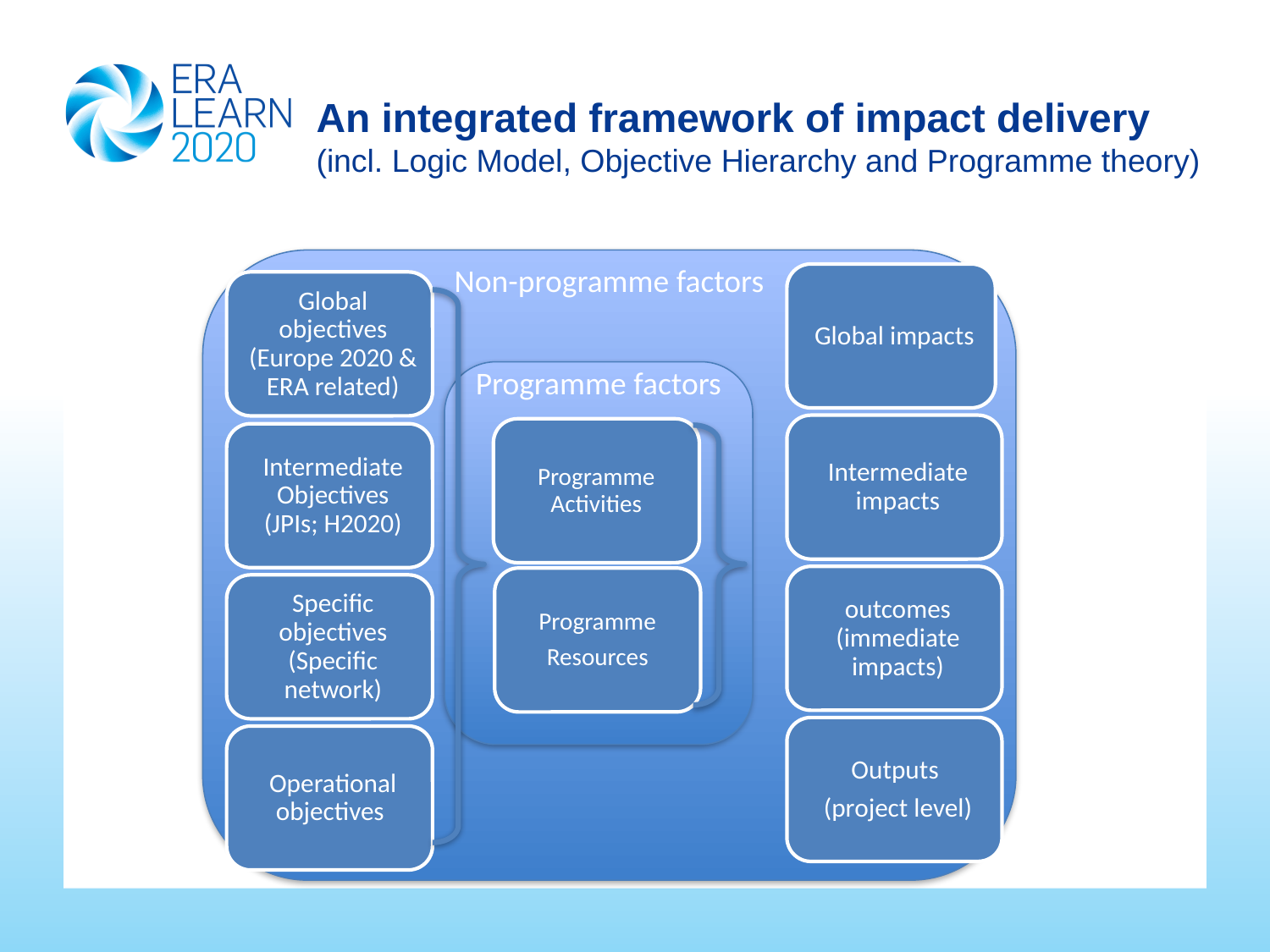

# An integrated framework of impact delivery (incl. Logic Model, Objective Hierarchy and Programme theory)
Non-programme factors

Global impacts
Intermediate impacts
outcomes (immediate impacts)
Outputs
(project level)
Global objectives (Europe 2020 & ERA related)
Intermediate Objectives (JPIs; H2020)
Specific objectives (Specific network)
Operational objectives

Programme factors

Programme Activities

Programme
Resources